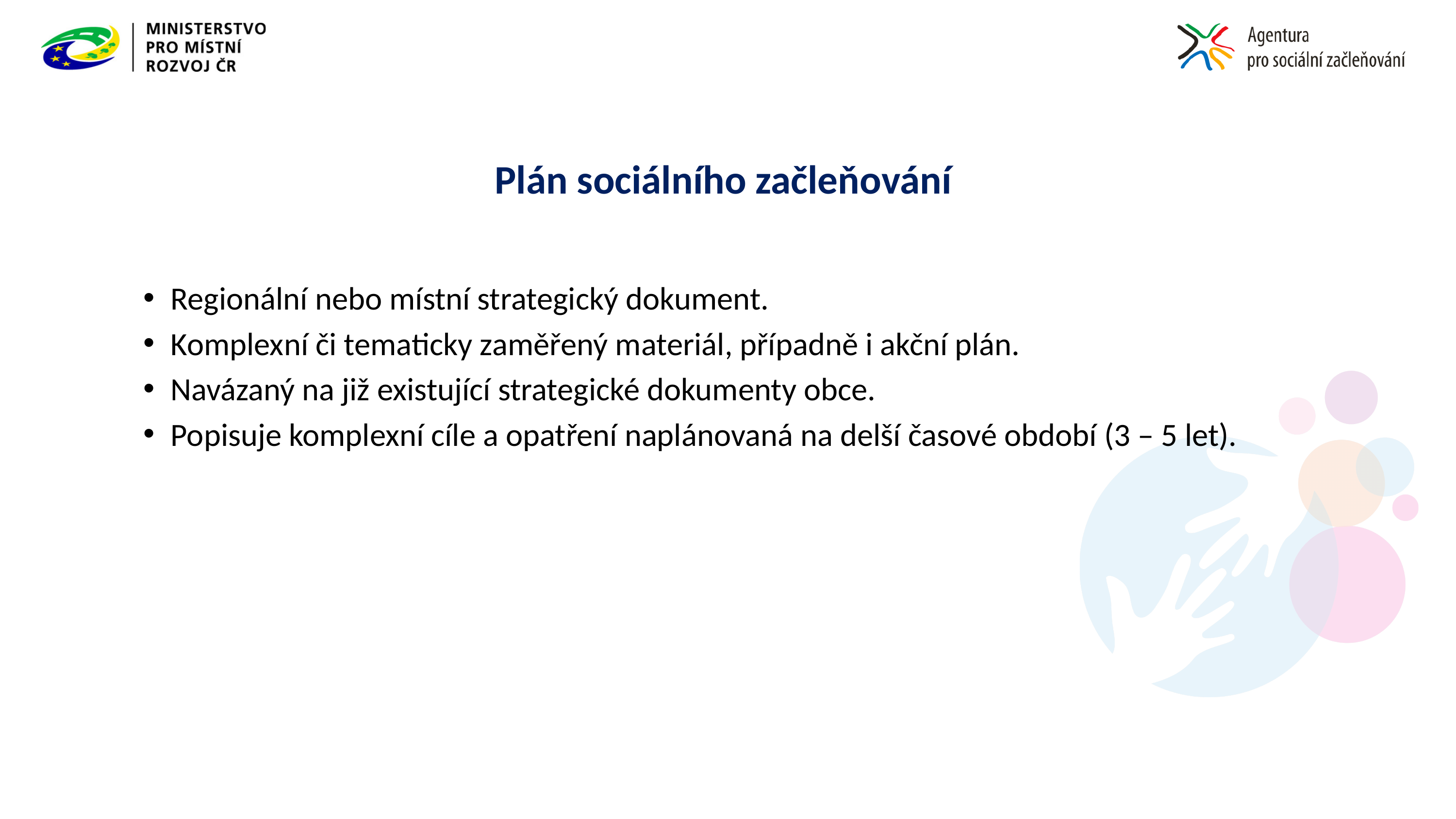

# Plán sociálního začleňování
Regionální nebo místní strategický dokument.
Komplexní či tematicky zaměřený materiál, případně i akční plán.
Navázaný na již existující strategické dokumenty obce.
Popisuje komplexní cíle a opatření naplánovaná na delší časové období (3 – 5 let).